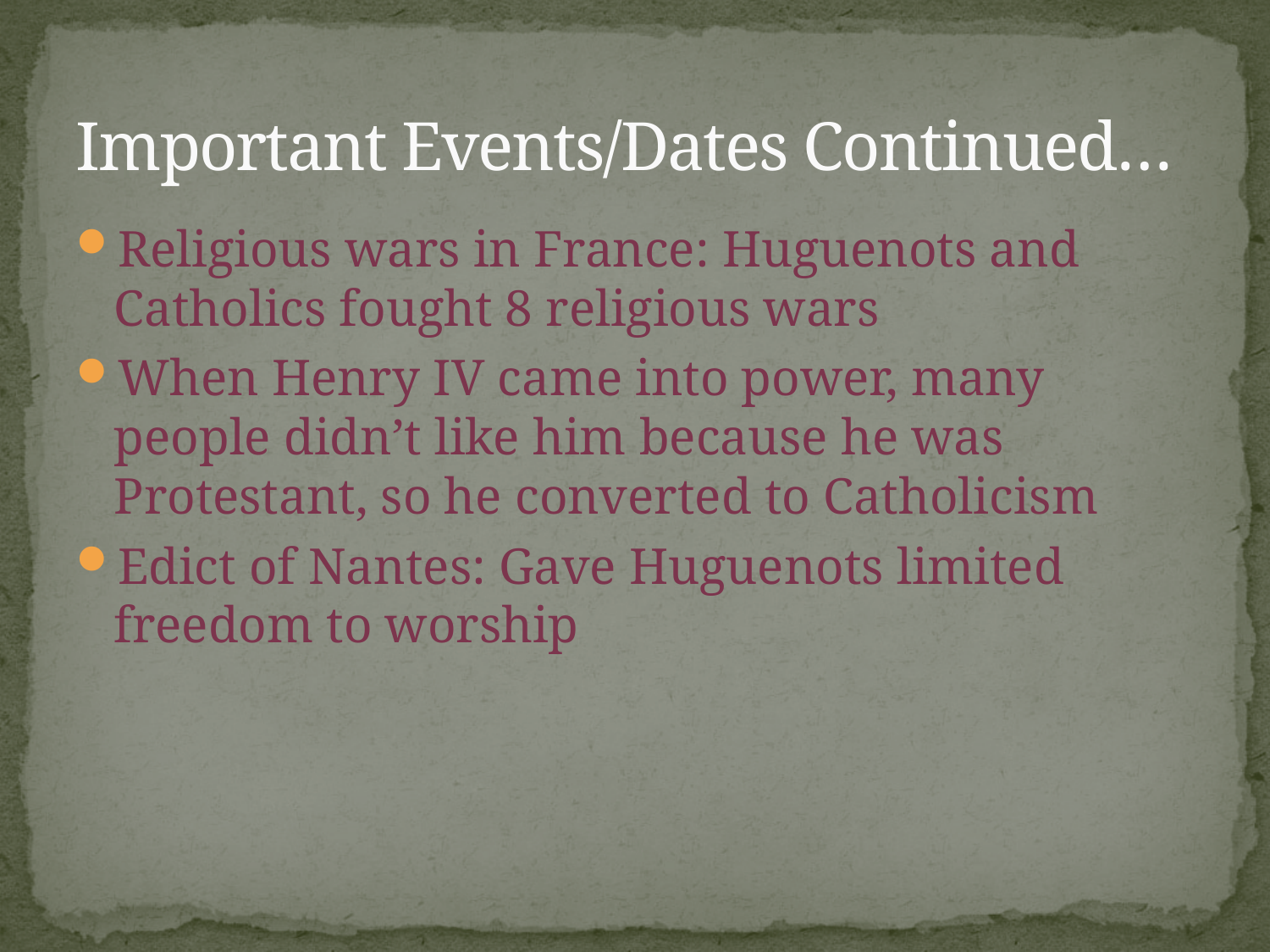

# Important Events/Dates Continued…
Religious wars in France: Huguenots and Catholics fought 8 religious wars
When Henry IV came into power, many people didn’t like him because he was Protestant, so he converted to Catholicism
Edict of Nantes: Gave Huguenots limited freedom to worship